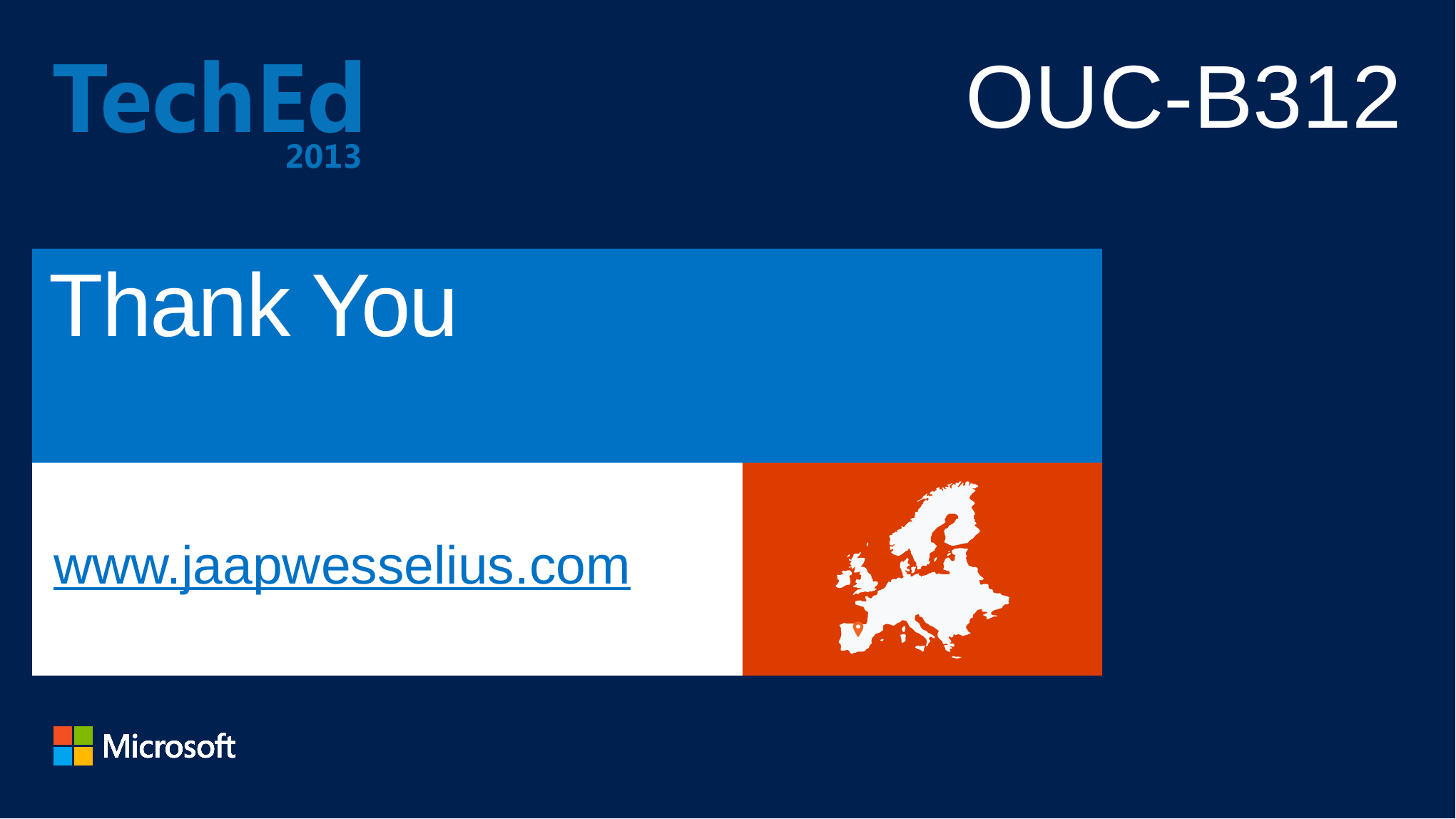

OUC-B312
# Thank You
Jaap Wesselius
www.jaapwesselius.com
mail@jaapwesselius.com